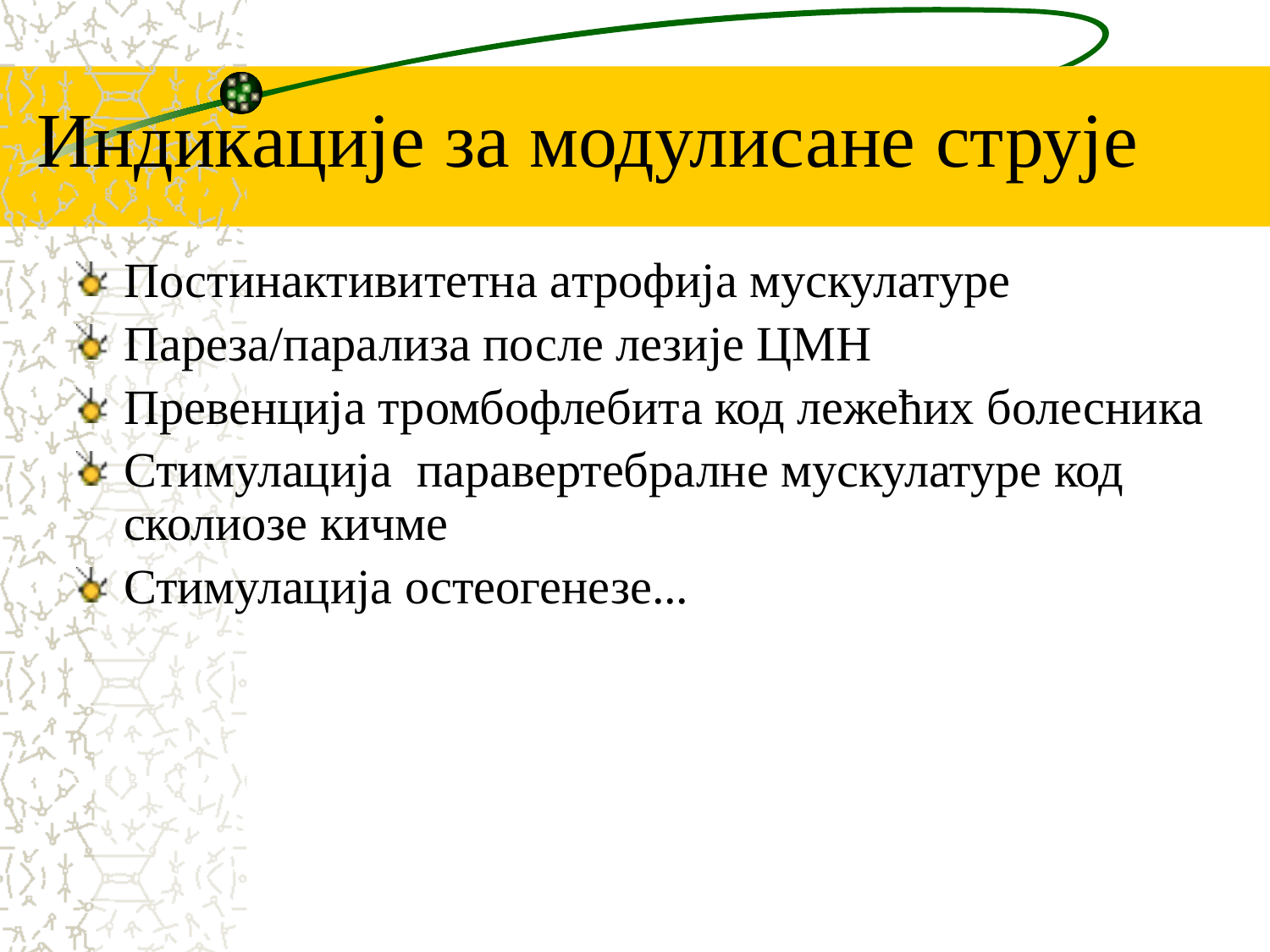

# Индикације за модулисане струје

Постинактивитетна aтрофија мускулатуре
Пареза/парализа после лезије ЦMН
Превенција тромбофлебита код лежећих болесника
Стимулација  паравертебралне мускулатуре код сколиозе кичме
Стимулација остеогенезе...